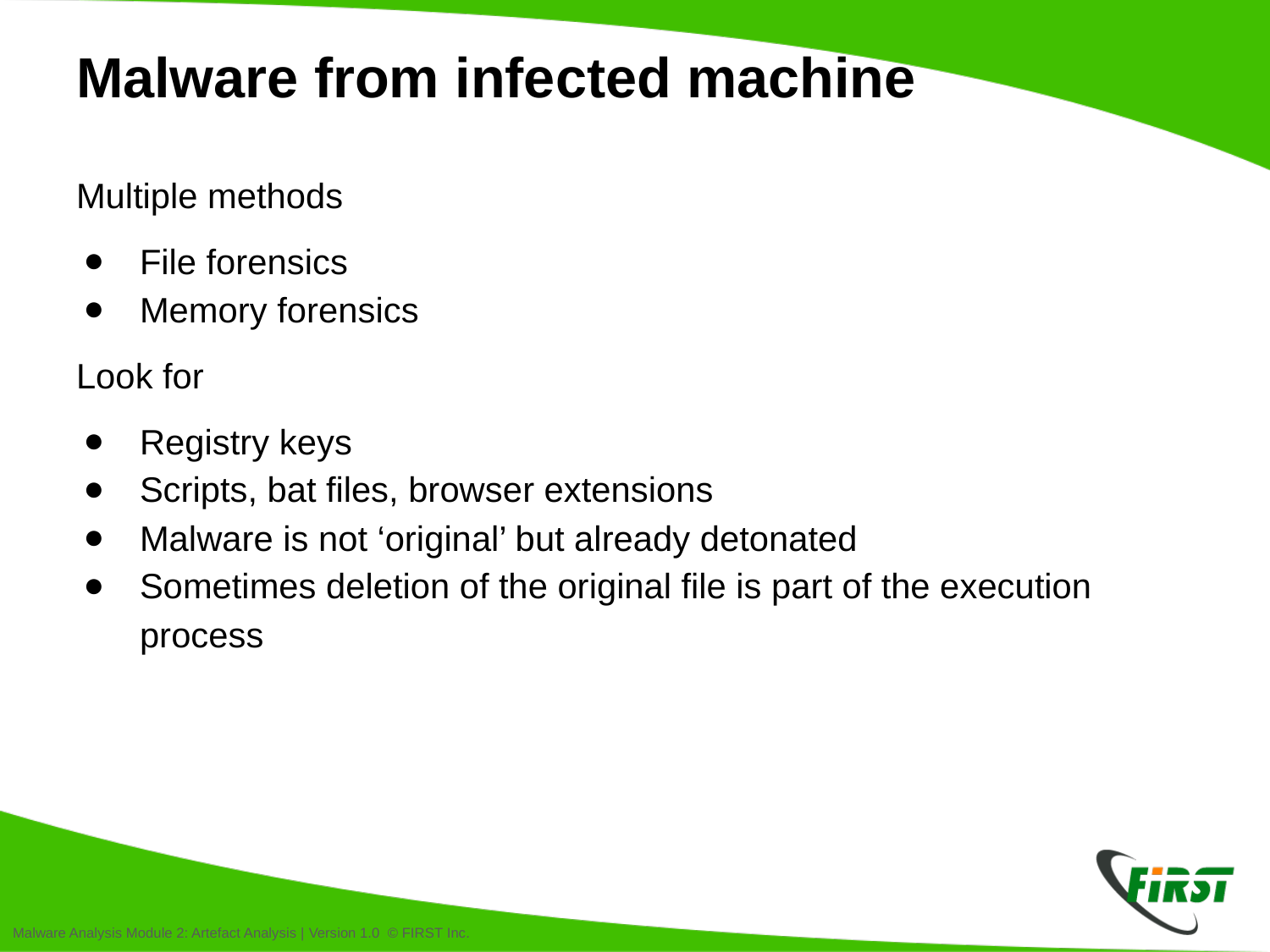

# Malware from infected machine
Multiple methods
File forensics
Memory forensics
Look for
Registry keys
Scripts, bat files, browser extensions
Malware is not ‘original’ but already detonated
Sometimes deletion of the original file is part of the execution process